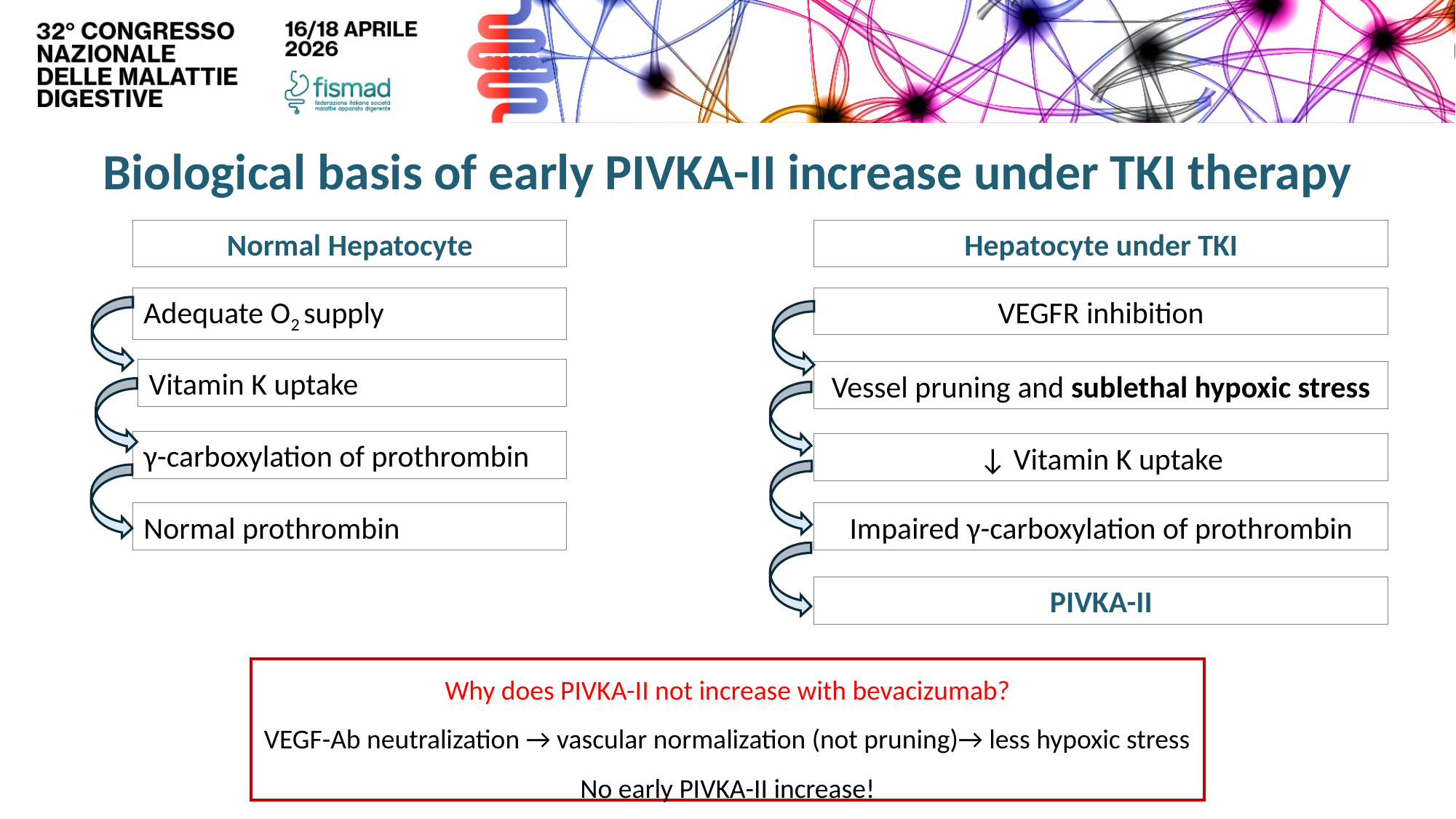

Biological basis of early PIVKA-II increase under TKI therapy
Normal Hepatocyte
Hepatocyte under TKI
Adequate O2 supply
VEGFR inhibition

Vitamin K uptake
Vessel pruning and sublethal hypoxic stress

γ-carboxylation of prothrombin
↓ Vitamin K uptake

Normal prothrombin
Impaired γ-carboxylation of prothrombin

PIVKA-II
Why does PIVKA-II not increase with bevacizumab?
VEGF-Ab neutralization → vascular normalization (not pruning)→ less hypoxic stress
No early PIVKA-II increase!